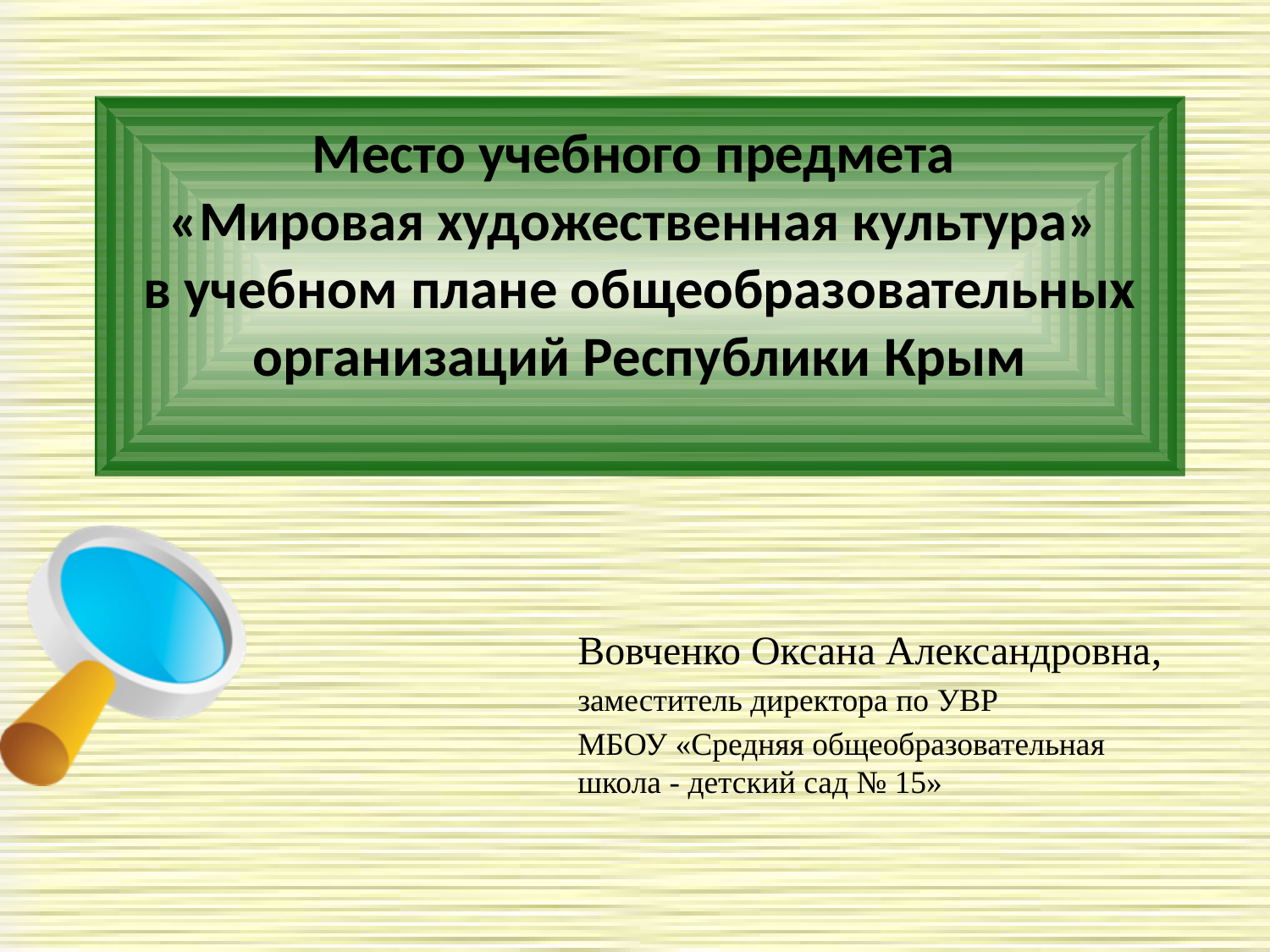

# Место учебного предмета «Мировая художественная культура» в учебном плане общеобразовательных организаций Республики Крым
Вовченко Оксана Александровна,
заместитель директора по УВР
МБОУ «Средняя общеобразовательная школа - детский сад № 15»